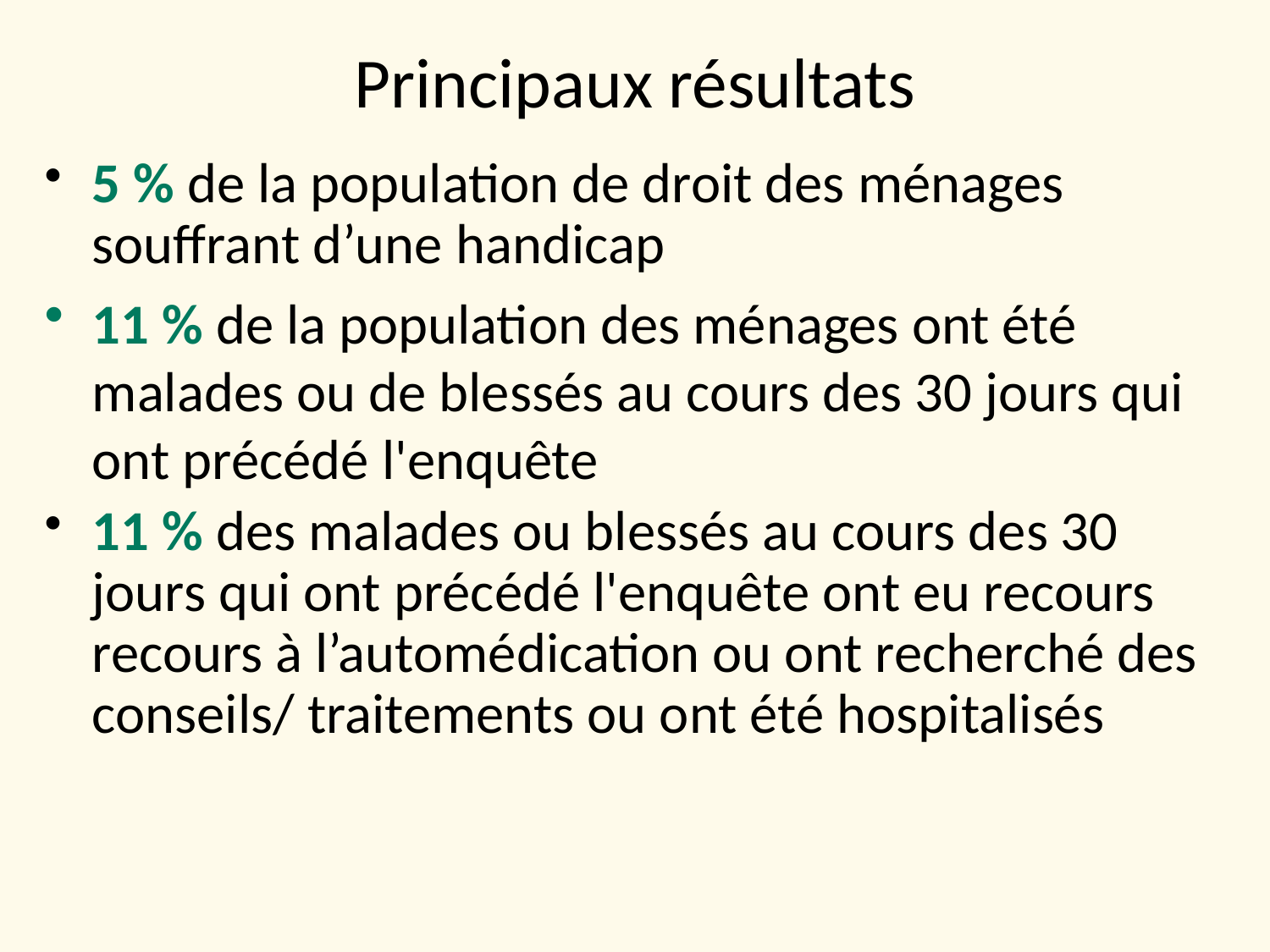

# Principaux résultats
5 % de la population de droit des ménages souffrant d’une handicap
11 % de la population des ménages ont été malades ou de blessés au cours des 30 jours qui ont précédé l'enquête
11 % des malades ou blessés au cours des 30 jours qui ont précédé l'enquête ont eu recours recours à l’automédication ou ont recherché des conseils/ traitements ou ont été hospitalisés